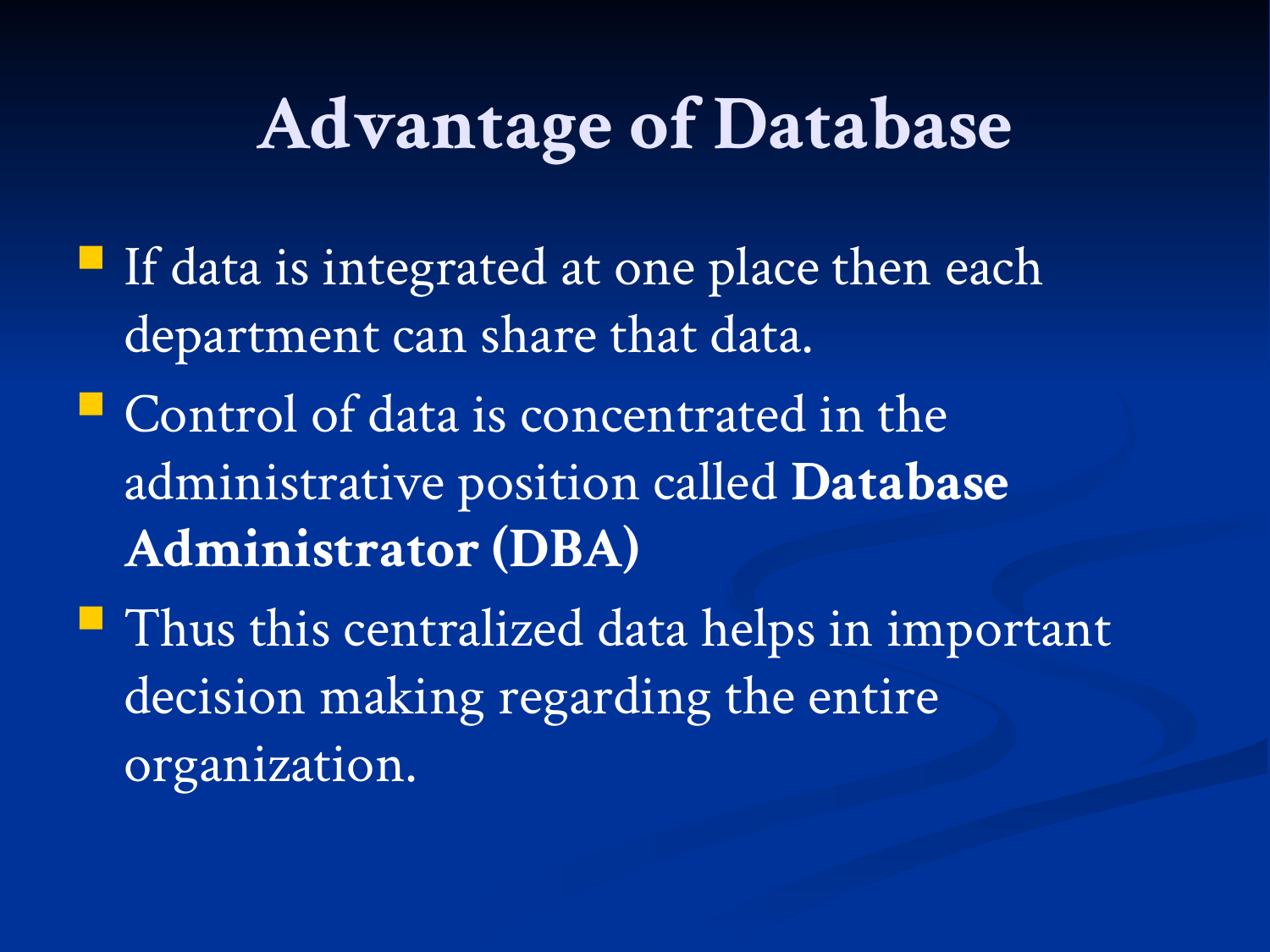

# Advantage of Database
If data is integrated at one place then each department can share that data.
Control of data is concentrated in the administrative position called Database Administrator (DBA)
Thus this centralized data helps in important decision making regarding the entire organization.